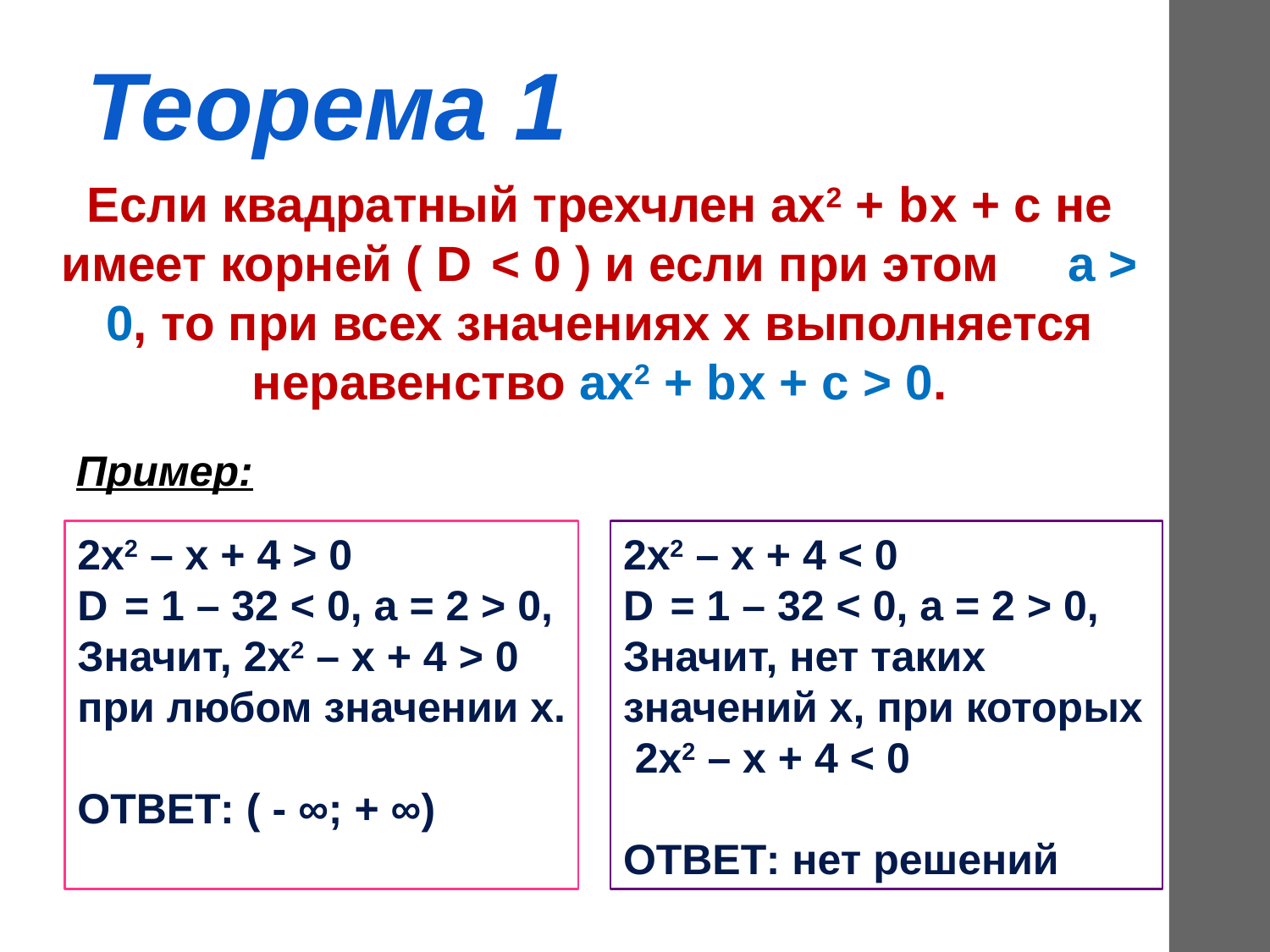

Теорема 1
Если квадратный трехчлен ах2 + bх + с не имеет корней ( D < 0 ) и если при этом     а > 0, то при всех значениях х выполняется неравенство ах2 + bх + с > 0.
Пример:
2х2 – х + 4 > 0
D = 1 – 32 < 0, а = 2 > 0,
Значит, 2х2 – х + 4 > 0
при любом значении х.

ОТВЕТ: ( - ∞; + ∞)

2х2 – х + 4 < 0
D = 1 – 32 < 0, а = 2 > 0,
Значит, нет таких значений х, при которых  2х2 – х + 4 < 0

ОТВЕТ: нет решений